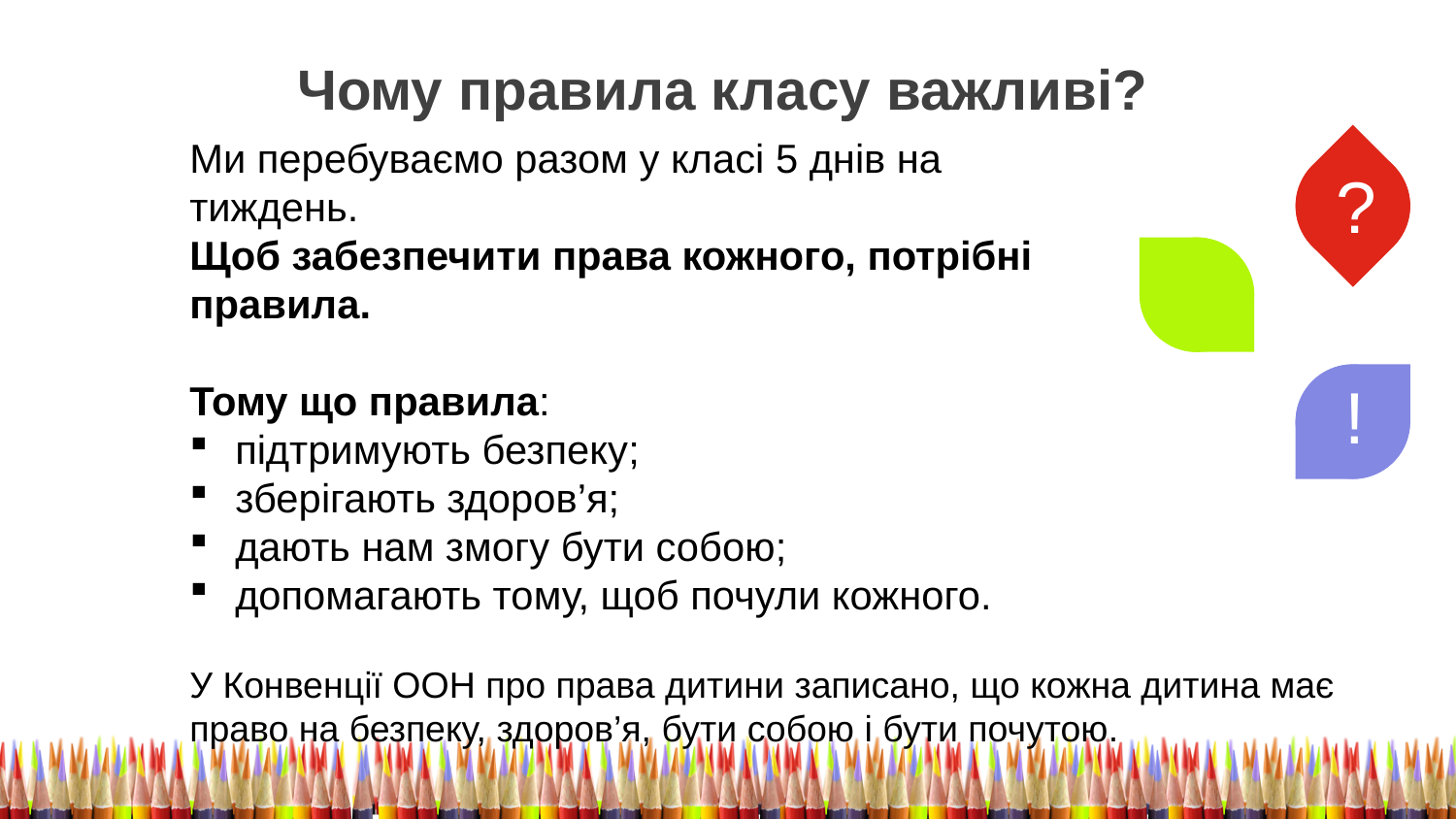

Чому правила класу важливі?
Ми перебуваємо разом у класі 5 днів на
тиждень.
Щоб забезпечити права кожного, потрібні
правила.

Тому що правила:
підтримують безпеку;
зберігають здоров’я;
дають нам змогу бути собою;
допомагають тому, щоб почули кожного.

У Конвенції ООН про права дитини записано, що кожна дитина має право на безпеку, здоров’я, бути собою і бути почутою.

?

!